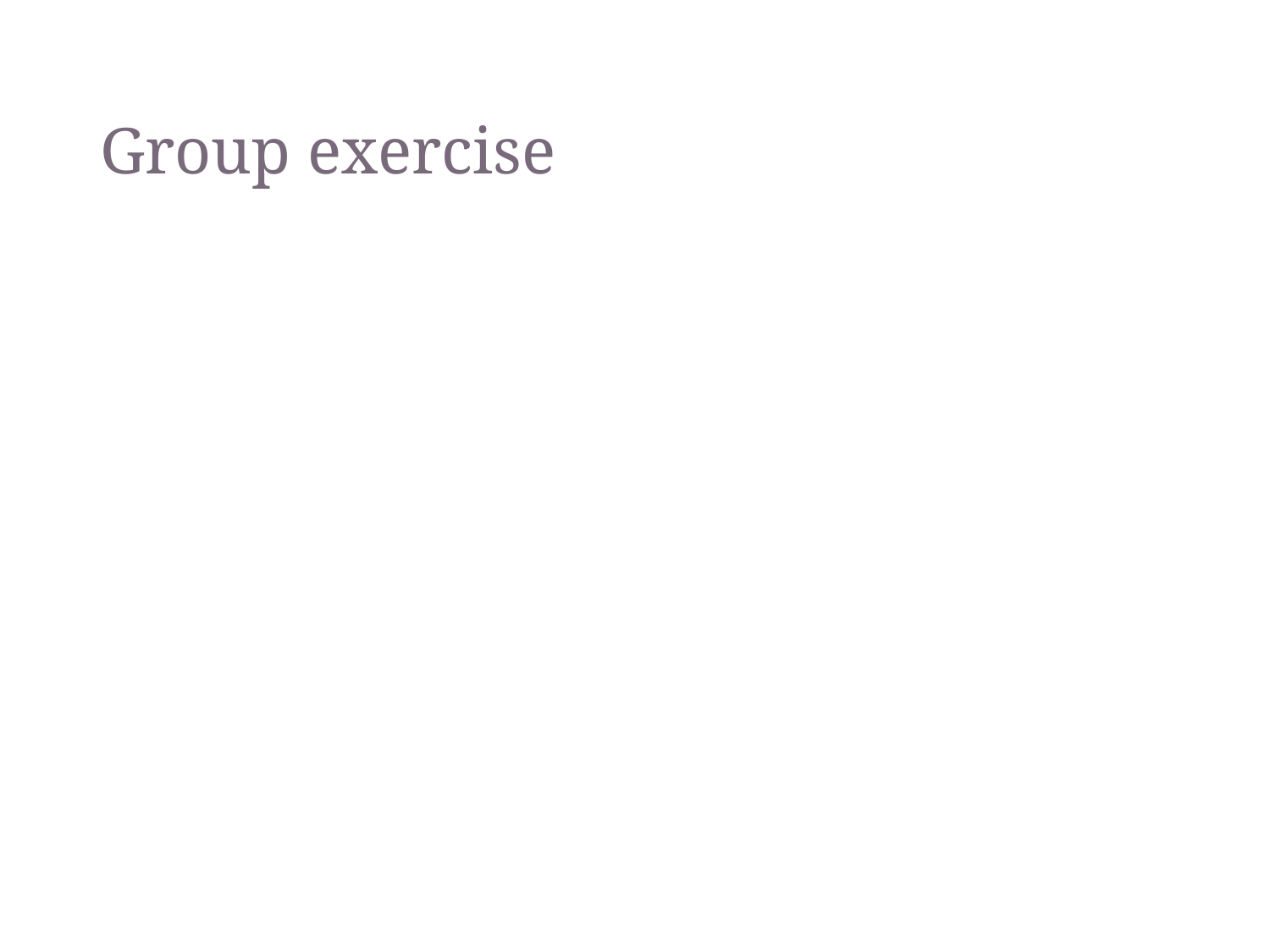

# Group exercise
12
FDES Chapter 3 - Component 2